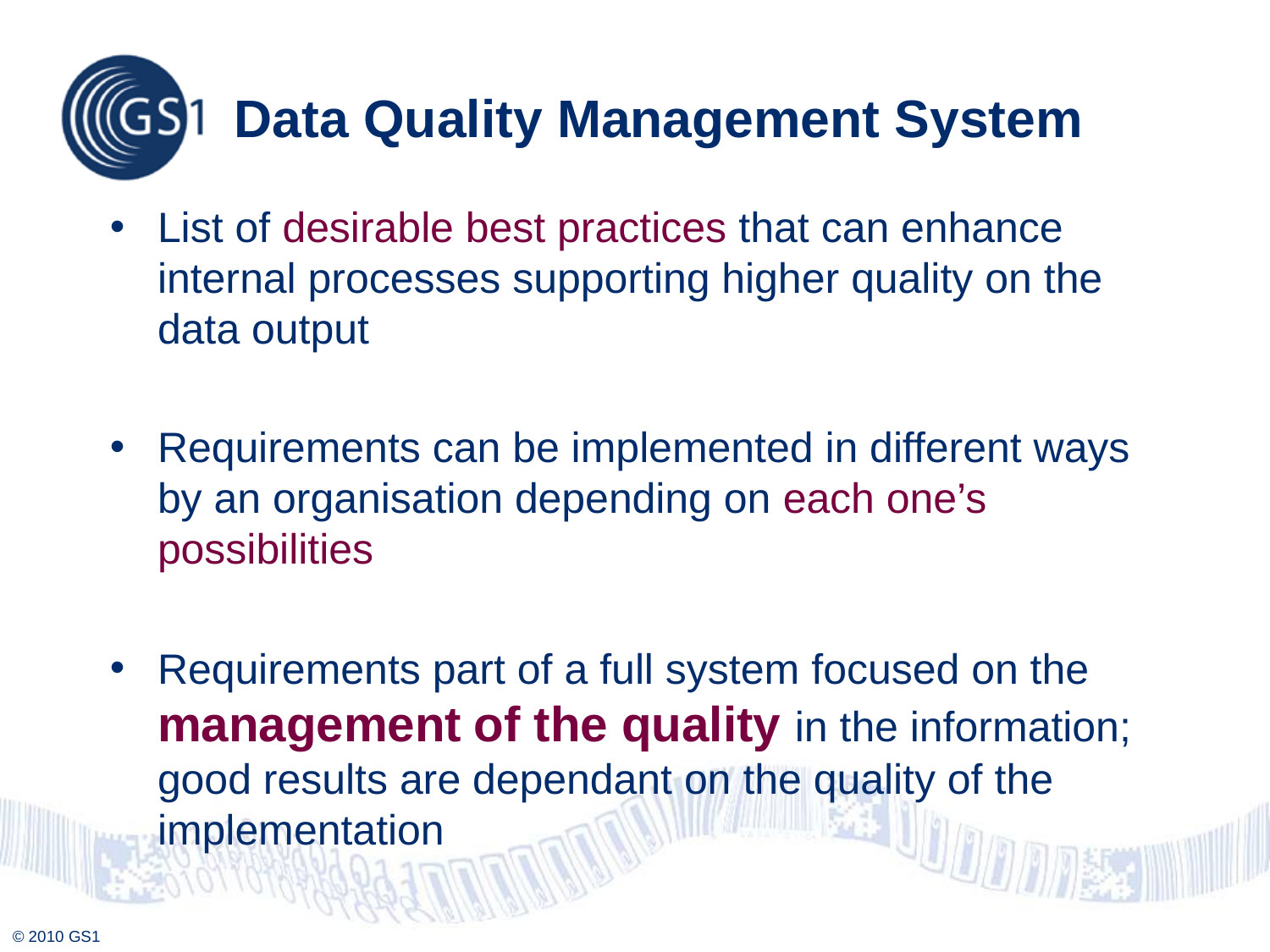

# Data Quality Management System
List of desirable best practices that can enhance internal processes supporting higher quality on the data output

Requirements can be implemented in different ways by an organisation depending on each one’s possibilities

Requirements part of a full system focused on the management of the quality in the information; good results are dependant on the quality of the implementation